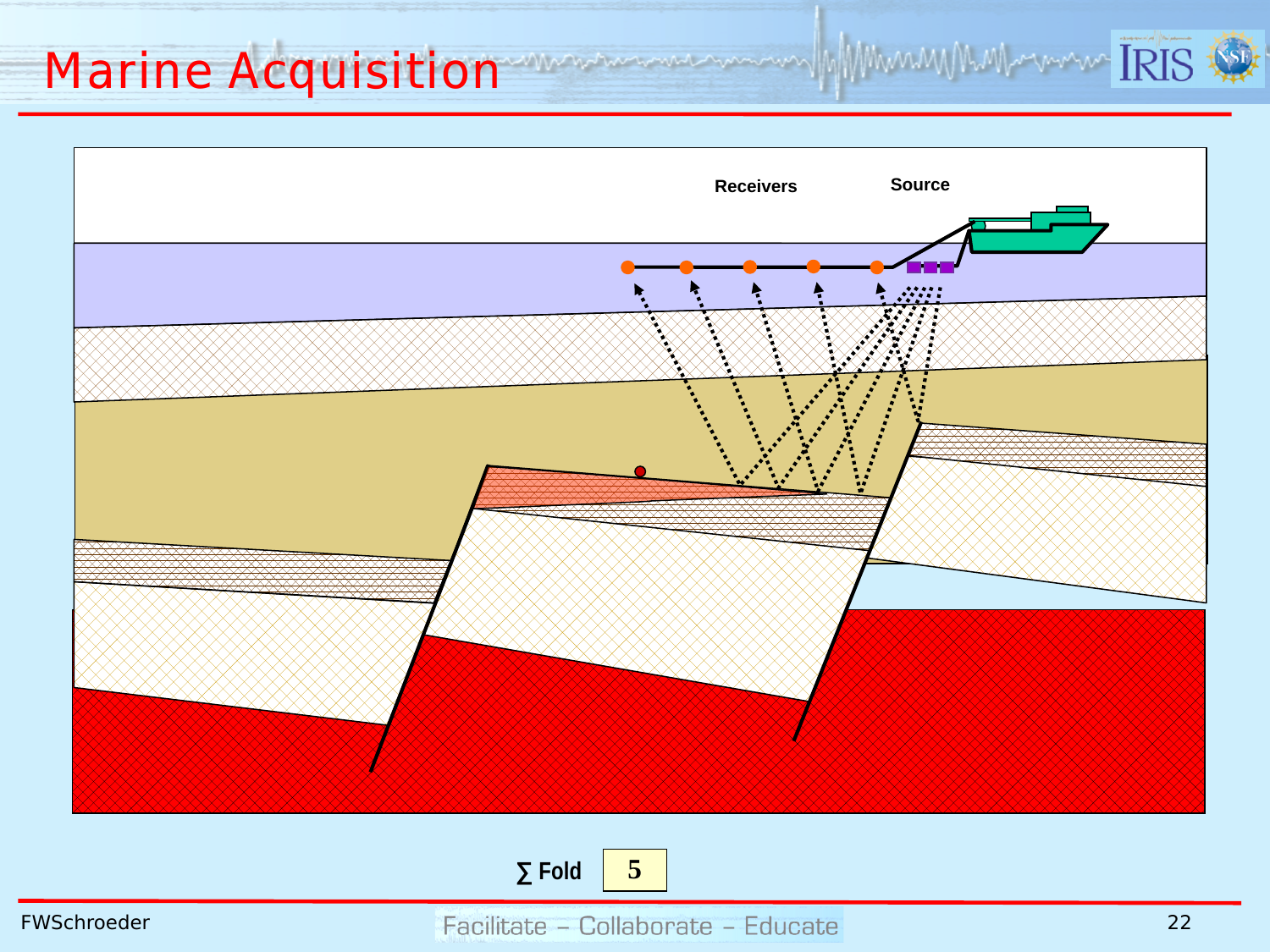

# Marine Acquisition

Source
Receivers

5
∑ Fold